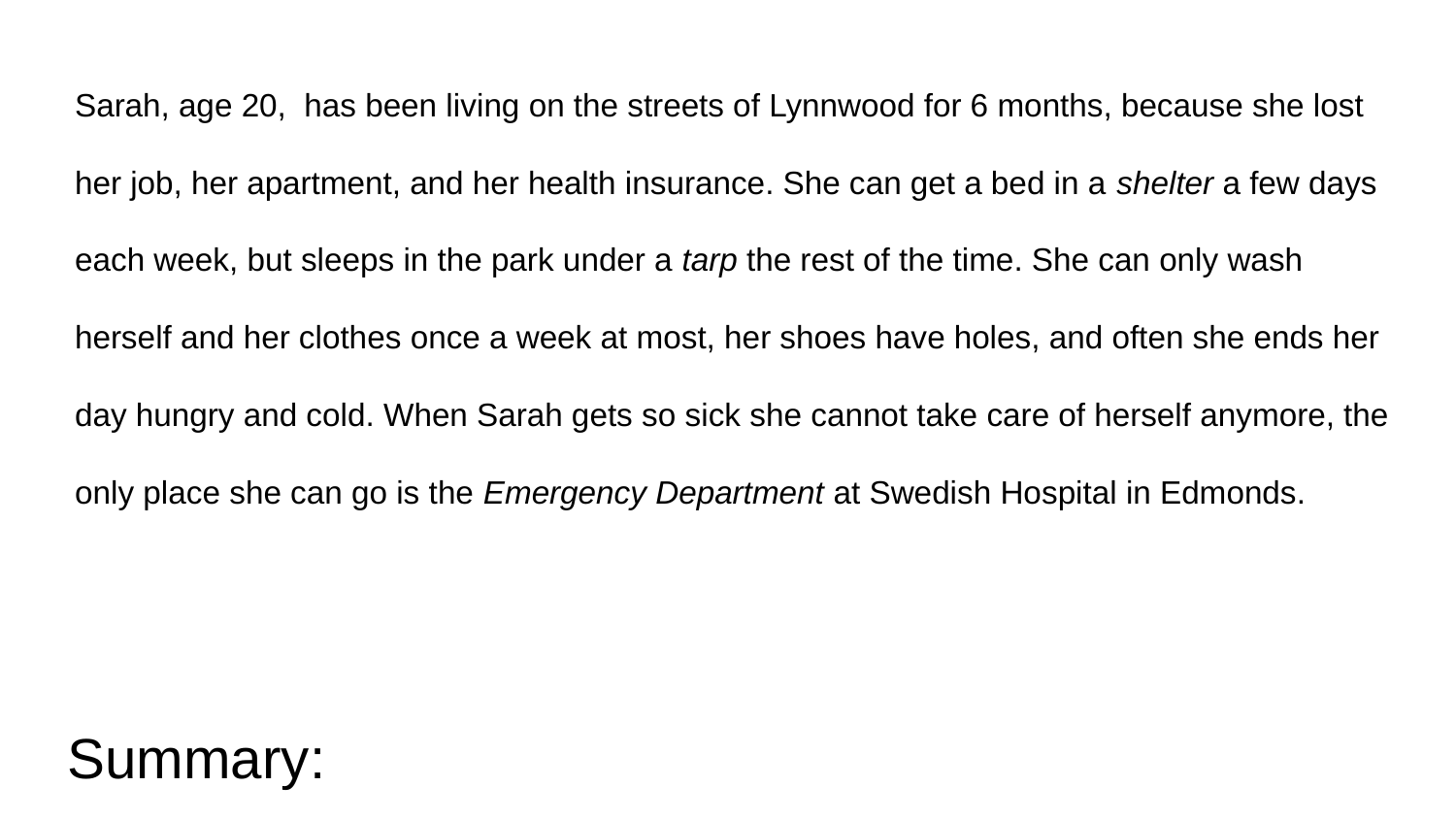

Sarah, age 20,  has been living on the streets of Lynnwood for 6 months, because she lost her job, her apartment, and her health insurance. She can get a bed in a shelter a few days each week, but sleeps in the park under a tarp the rest of the time. She can only wash herself and her clothes once a week at most, her shoes have holes, and often she ends her day hungry and cold. When Sarah gets so sick she cannot take care of herself anymore, the only place she can go is the Emergency Department at Swedish Hospital in Edmonds.
# Summary: